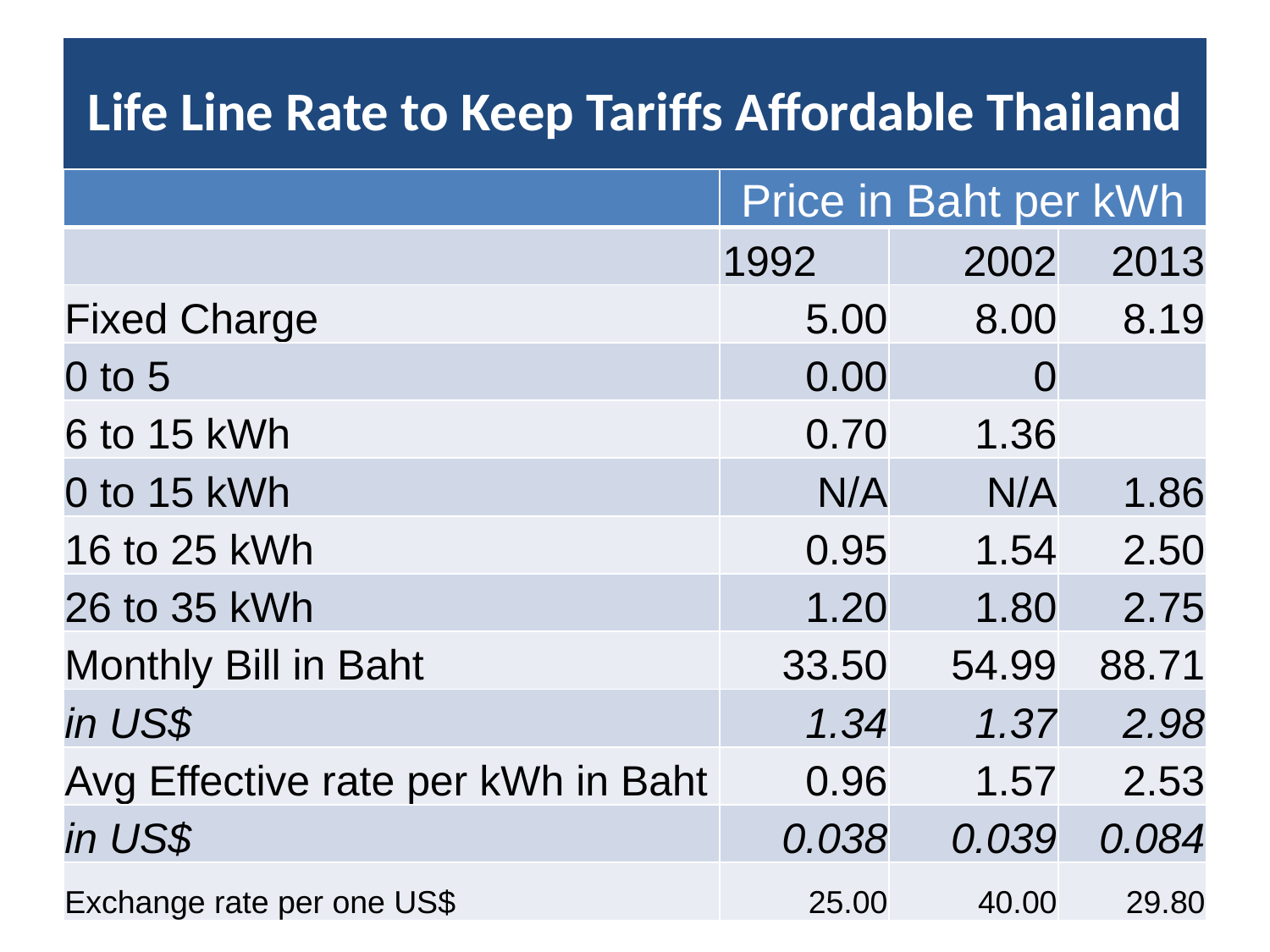

# Life Line Rate to Keep Tariffs Affordable Thailand
|  | Price in Baht per kWh |  |  |
| --- | --- | --- | --- |
|  | 1992 | 2002 | 2013 |
| Fixed Charge | 5.00 | 8.00 | 8.19 |
| 0 to 5 | 0.00 | 0 |  |
| 6 to 15 kWh | 0.70 | 1.36 |  |
| 0 to 15 kWh | N/A | N/A | 1.86 |
| 16 to 25 kWh | 0.95 | 1.54 | 2.50 |
| 26 to 35 kWh | 1.20 | 1.80 | 2.75 |
| Monthly Bill in Baht | 33.50 | 54.99 | 88.71 |
| in US$ | 1.34 | 1.37 | 2.98 |
| Avg Effective rate per kWh in Baht | 0.96 | 1.57 | 2.53 |
| in US$ | 0.038 | 0.039 | 0.084 |
| Exchange rate per one US$ | 25.00 | 40.00 | 29.80 |
33